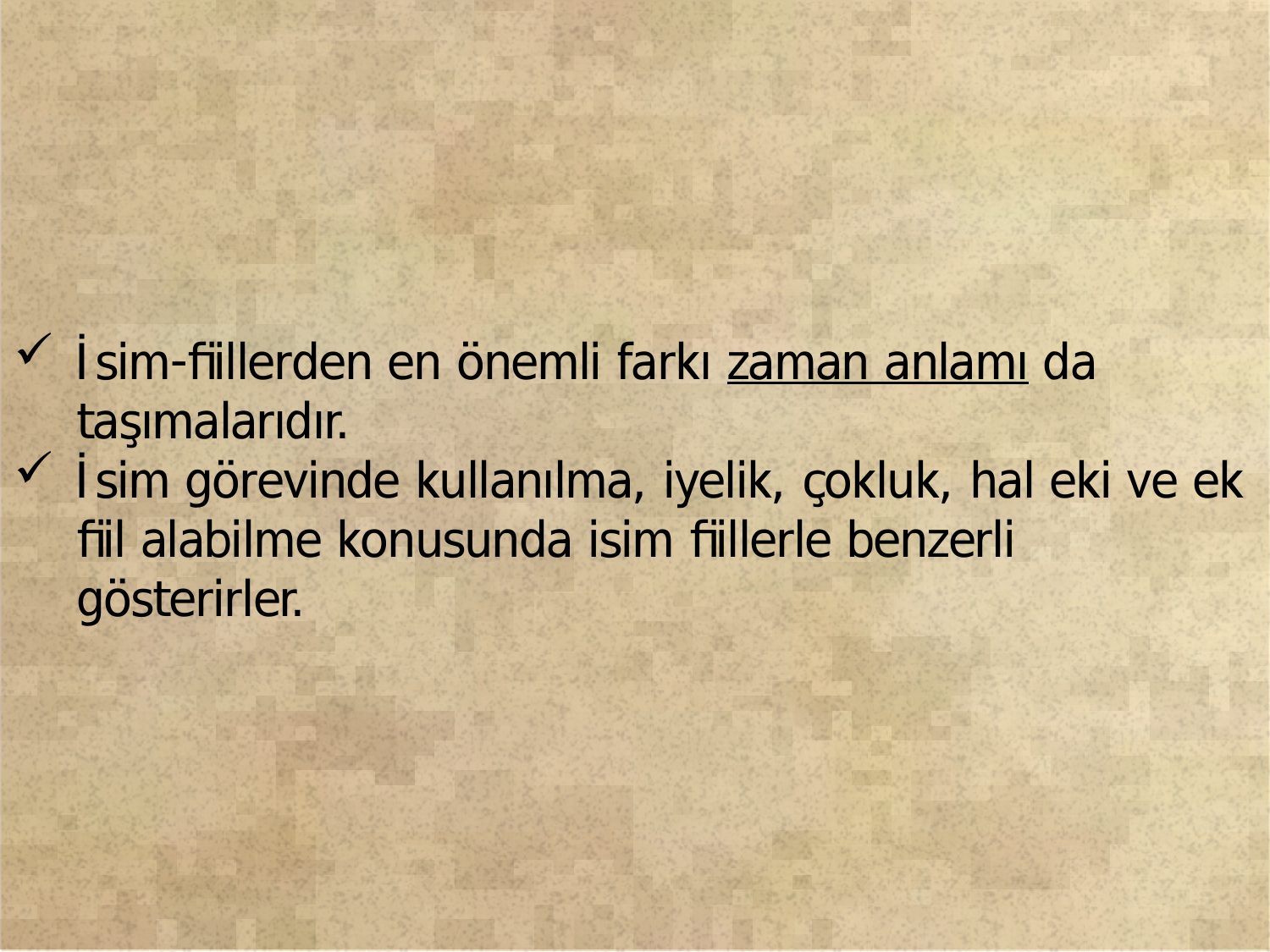

İsim-fiillerden en önemli farkı zaman anlamı da taşımalarıdır.
İsim görevinde kullanılma, iyelik, çokluk, hal eki ve ek fiil alabilme konusunda isim fiillerle benzerli gösterirler.